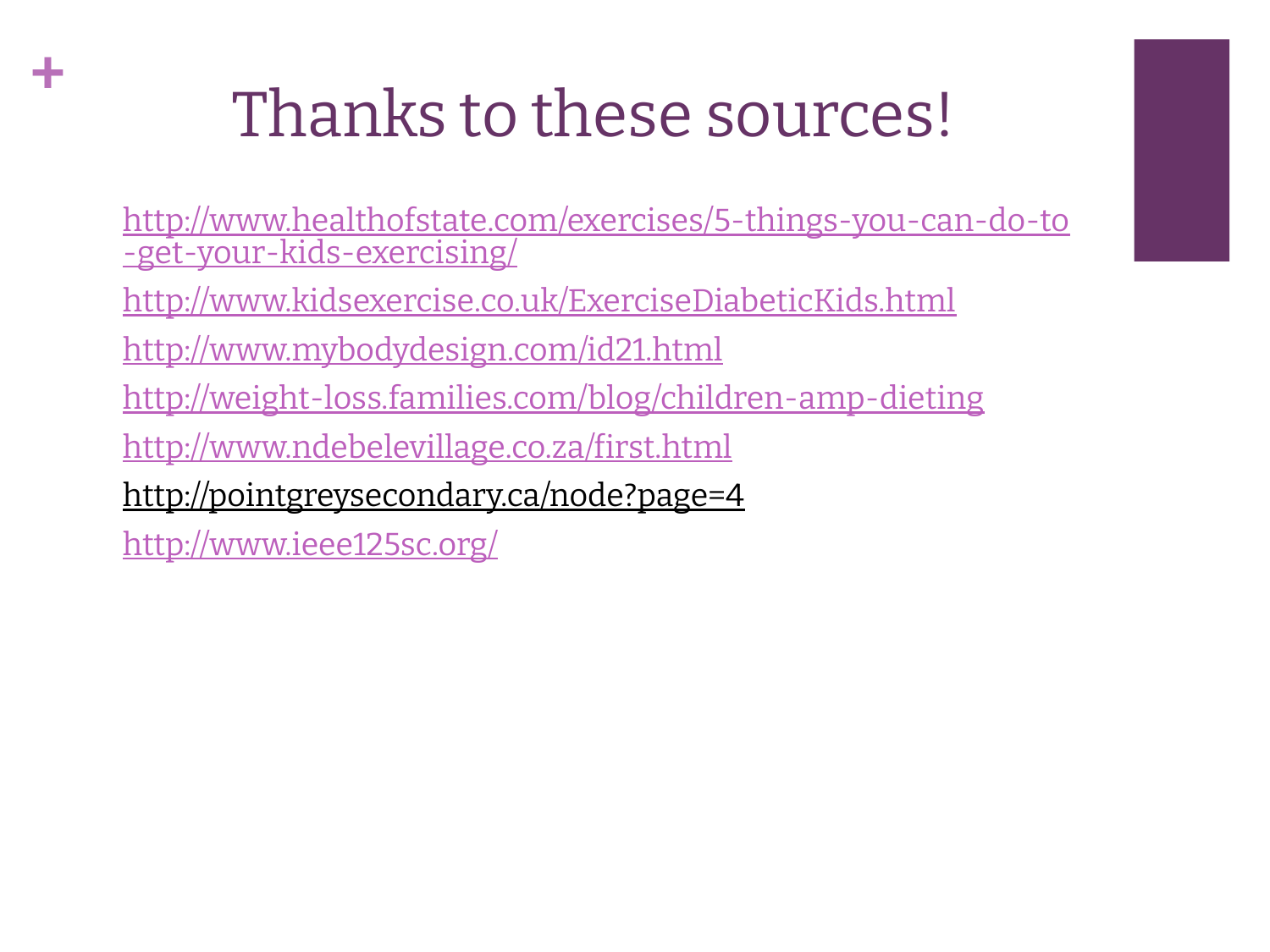

# Thanks to these sources!
http://www.healthofstate.com/exercises/5-things-you-can-do-to-get-your-kids-exercising/
http://www.kidsexercise.co.uk/ExerciseDiabeticKids.html
http://www.mybodydesign.com/id21.html
http://weight-loss.families.com/blog/children-amp-dieting
http://www.ndebelevillage.co.za/first.html
http://pointgreysecondary.ca/node?page=4
http://www.ieee125sc.org/